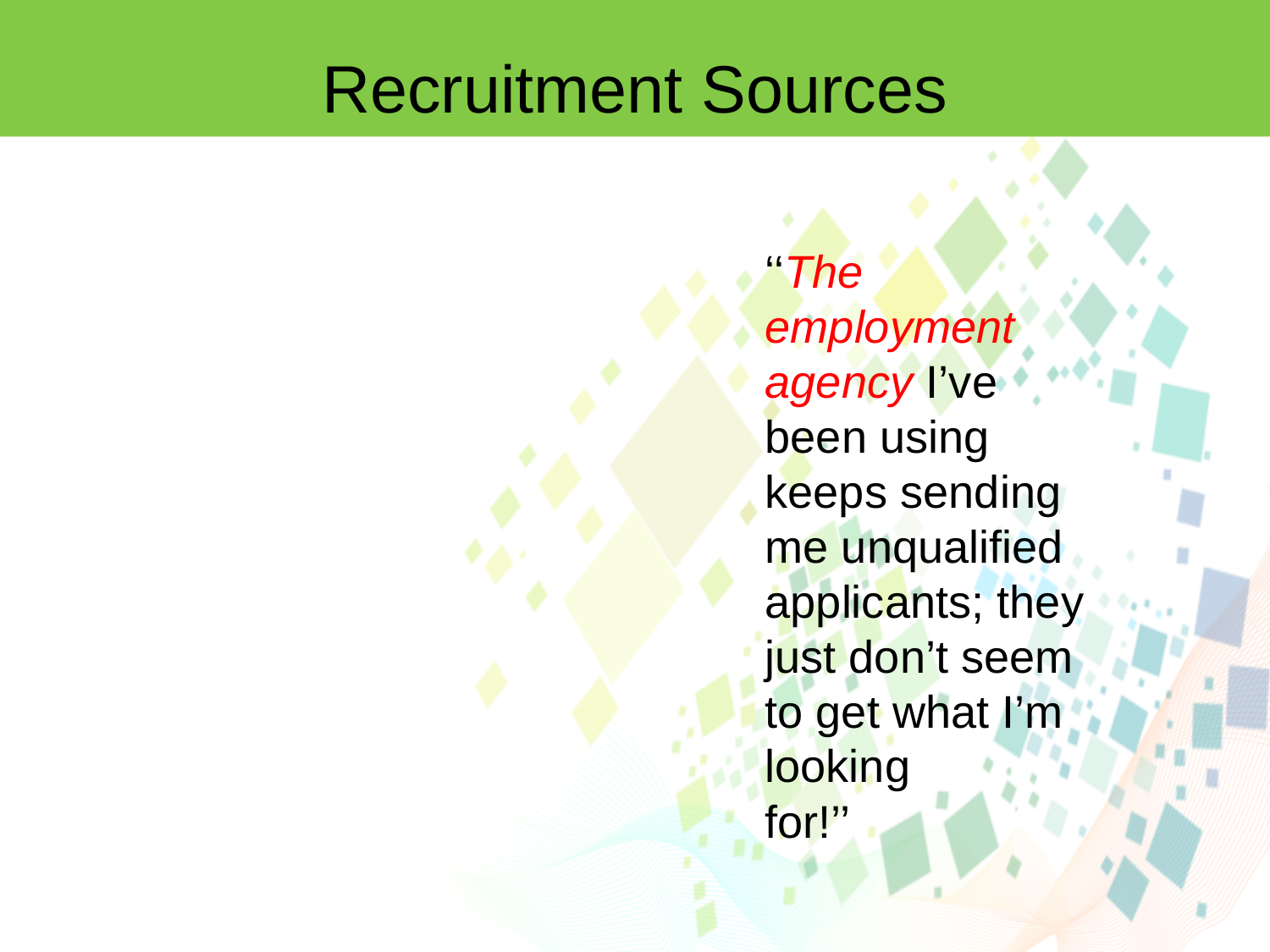

Recruitment Sources
‘‘The employment agency I’ve been using keeps sending me unqualified applicants; they just don’t seem to get what I’m looking
for!’’